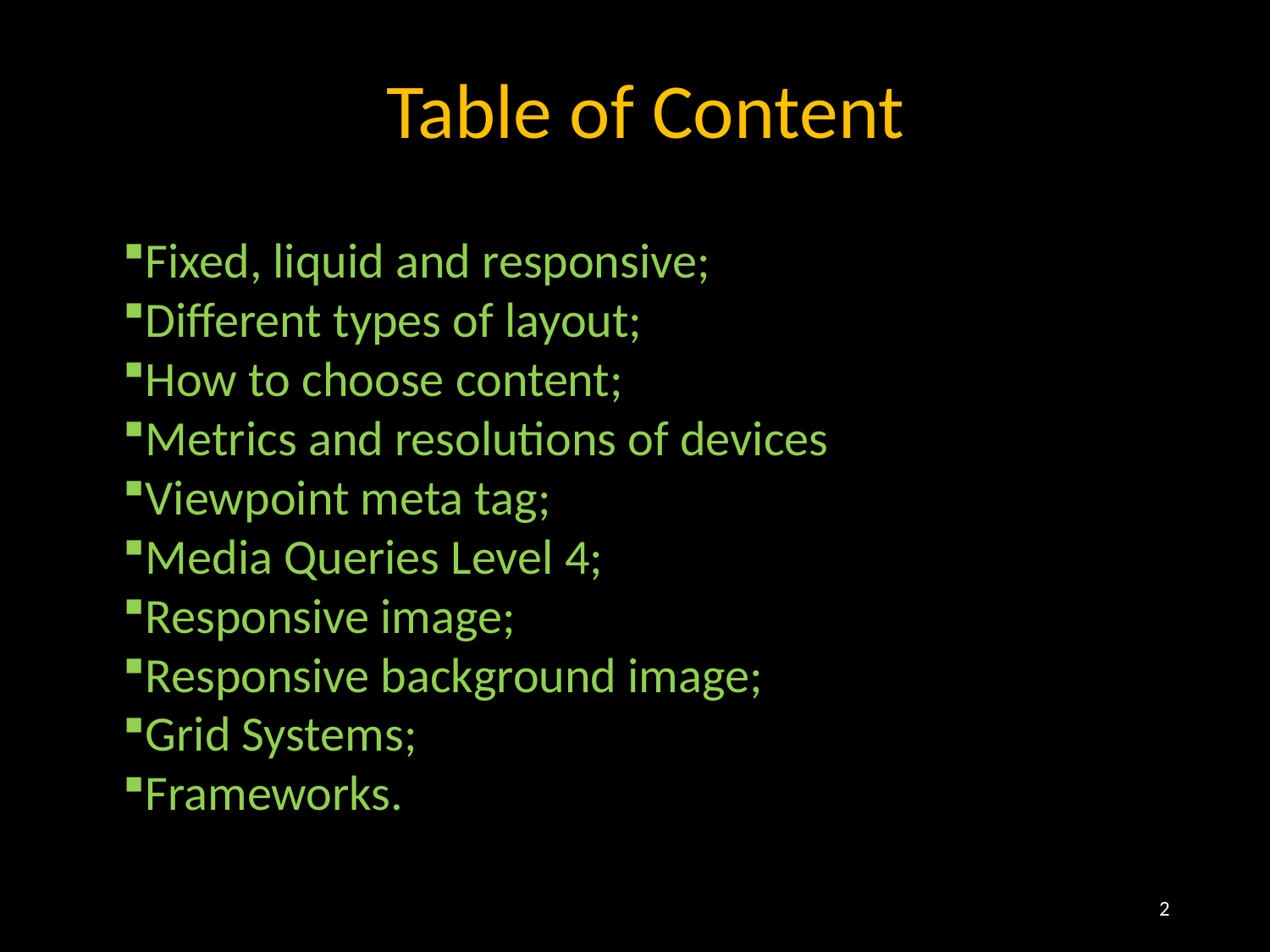

# Table of Content

Fixed, liquid and responsive;
Different types of layout;
How to choose content;
Metrics and resolutions of devices
Viewpoint meta tag;
Media Queries Level 4;
Responsive image;
Responsive background image;
Grid Systems;
Frameworks.
2